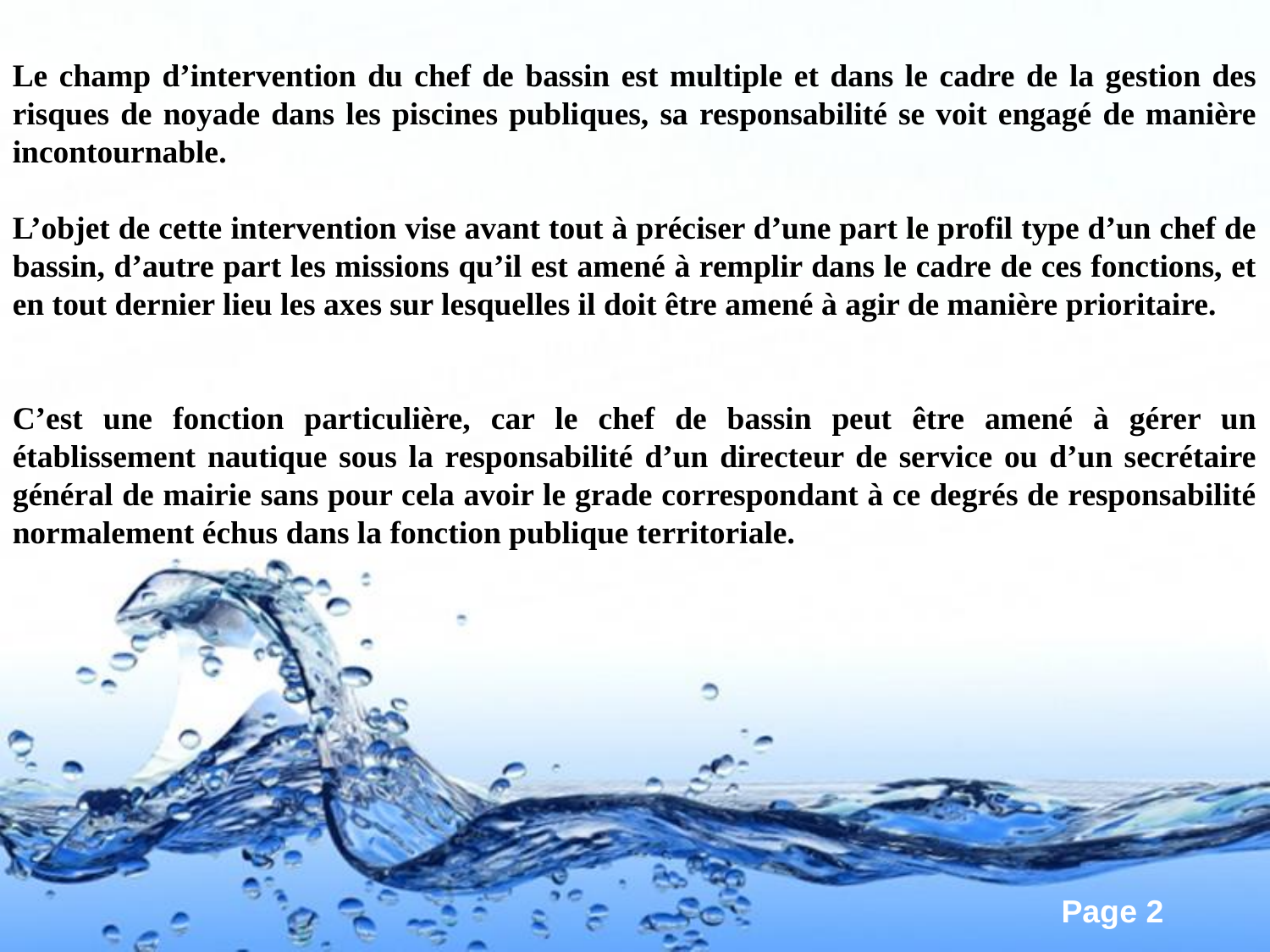

Le champ d’intervention du chef de bassin est multiple et dans le cadre de la gestion des risques de noyade dans les piscines publiques, sa responsabilité se voit engagé de manière incontournable.

L’objet de cette intervention vise avant tout à préciser d’une part le profil type d’un chef de bassin, d’autre part les missions qu’il est amené à remplir dans le cadre de ces fonctions, et en tout dernier lieu les axes sur lesquelles il doit être amené à agir de manière prioritaire.

C’est une fonction particulière, car le chef de bassin peut être amené à gérer un établissement nautique sous la responsabilité d’un directeur de service ou d’un secrétaire général de mairie sans pour cela avoir le grade correspondant à ce degrés de responsabilité normalement échus dans la fonction publique territoriale.